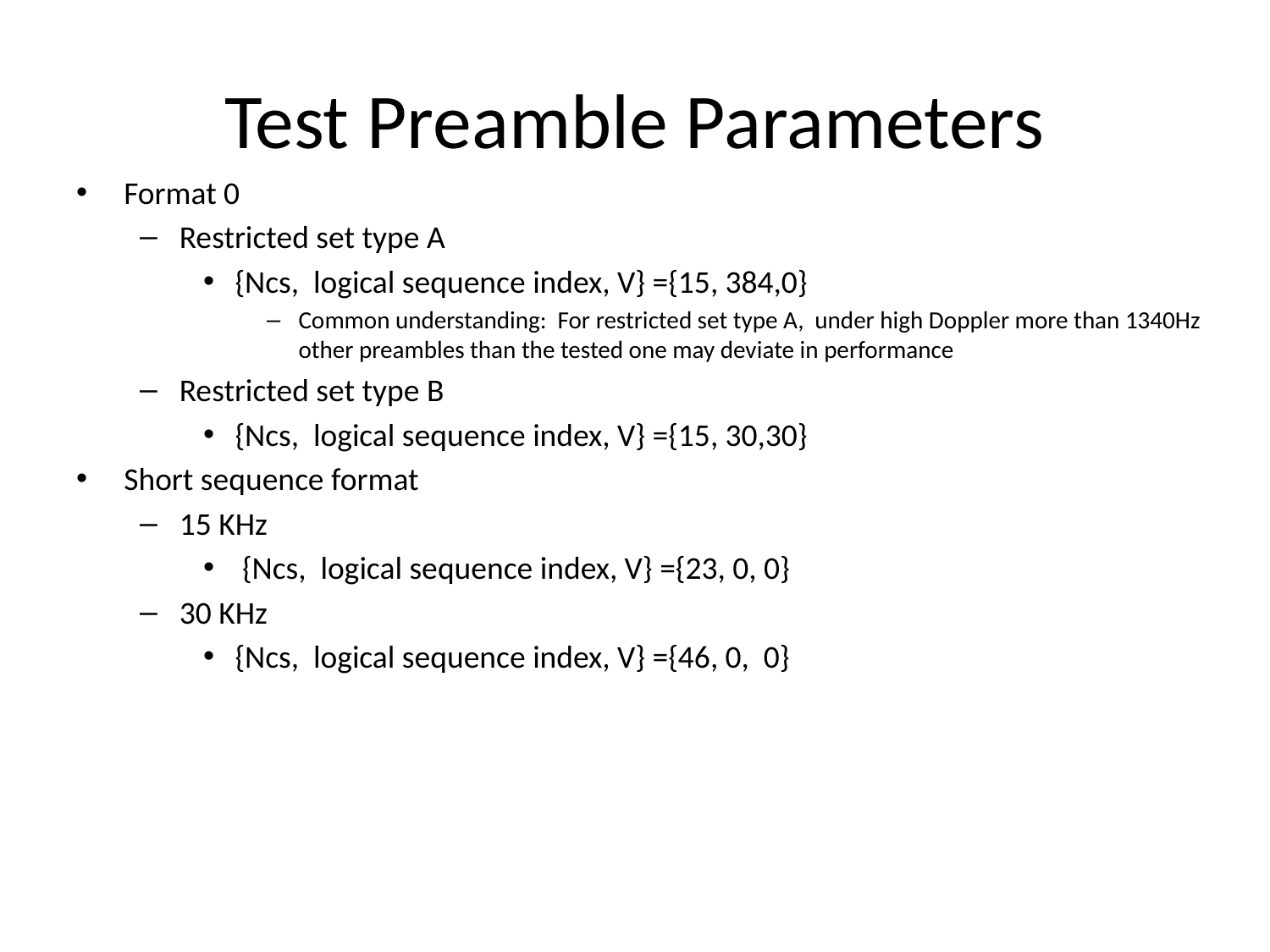

# Test Preamble Parameters
Format 0
Restricted set type A
{Ncs,  logical sequence index, V} ={15, 384,0}
Common understanding:  For restricted set type A,  under high Doppler more than 1340Hz other preambles than the tested one may deviate in performance
Restricted set type B
{Ncs,  logical sequence index, V} ={15, 30,30}
Short sequence format
15 KHz
 {Ncs,  logical sequence index, V} ={23, 0, 0}
30 KHz
{Ncs,  logical sequence index, V} ={46, 0,  0}